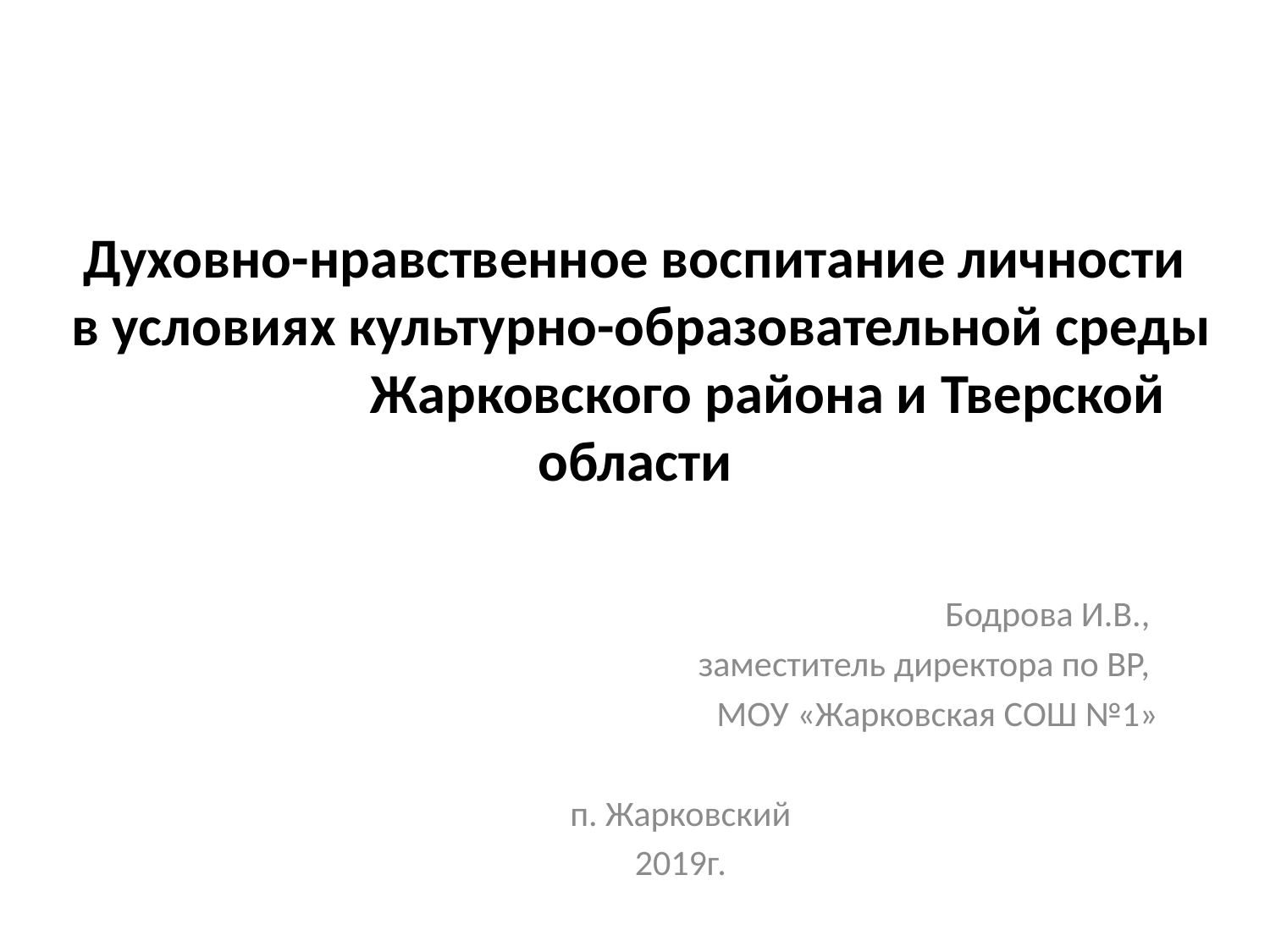

# Духовно-нравственное воспитание личности в условиях культурно-образовательной среды                      Жарковского района и Тверской области
Бодрова И.В.,
заместитель директора по ВР,
МОУ «Жарковская СОШ №1»

 п. Жарковский
2019г.